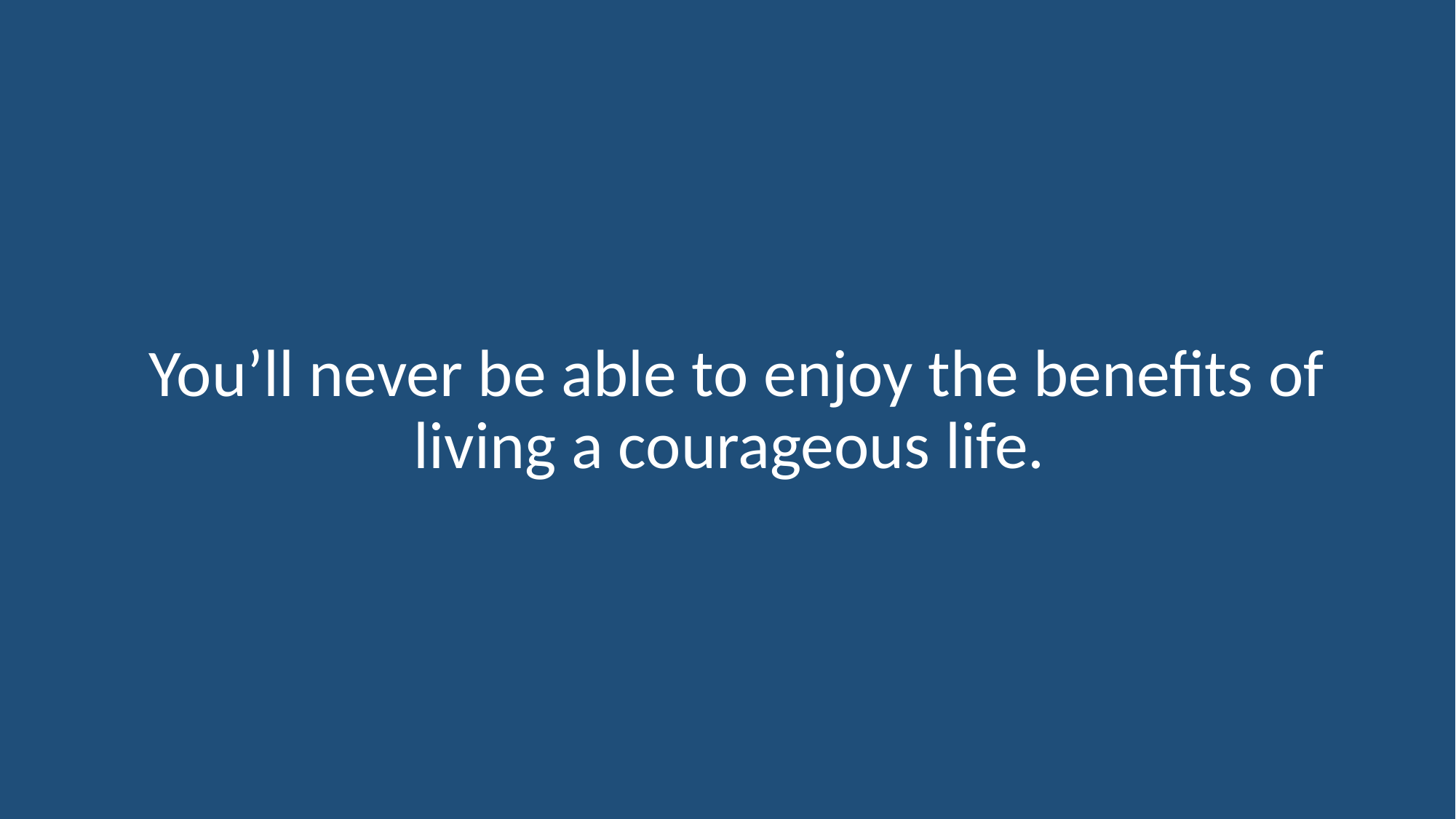

You’ll never be able to enjoy the benefits of living a courageous life.